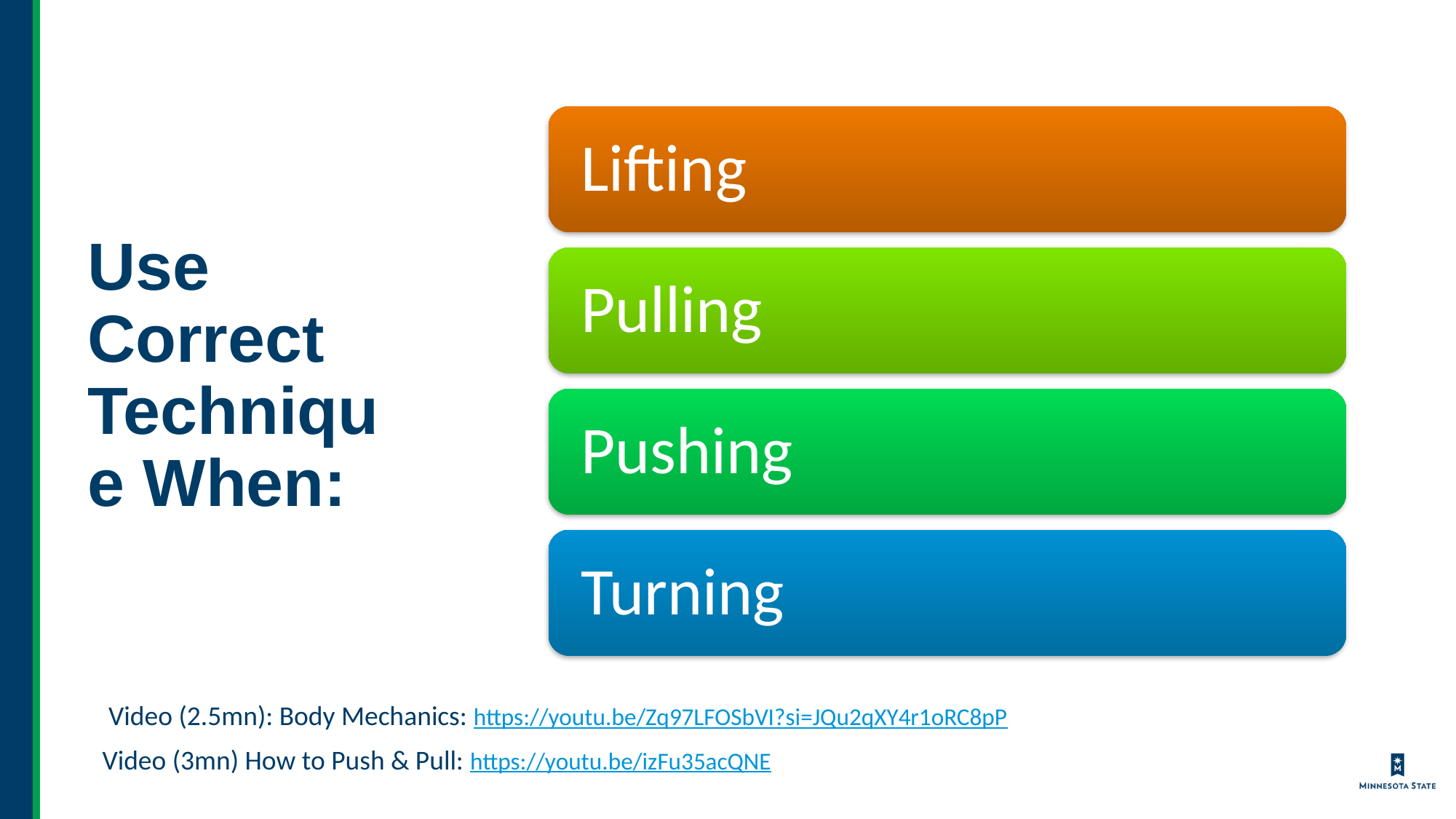

Lifting
Pulling
Pushing
Turning
# Use Correct Technique When:
Video (2.5mn): Body Mechanics: https://youtu.be/Zq97LFOSbVI?si=JQu2qXY4r1oRC8pP
Video (3mn) How to Push & Pull: https://youtu.be/izFu35acQNE